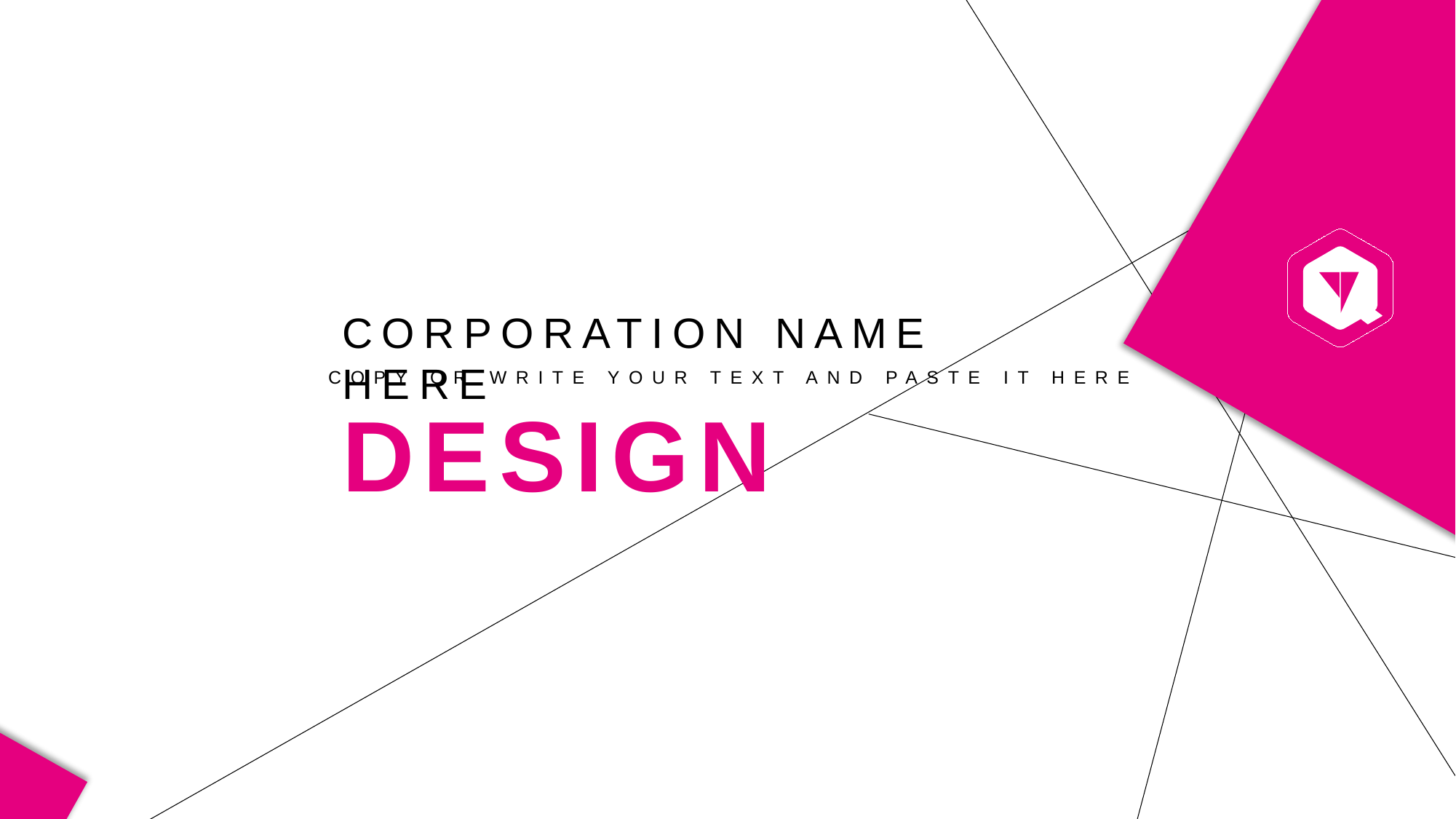

CORPORATION NAME HERE
COPY OR WRITE YOUR TEXT AND PASTE IT HERE
DESIGN